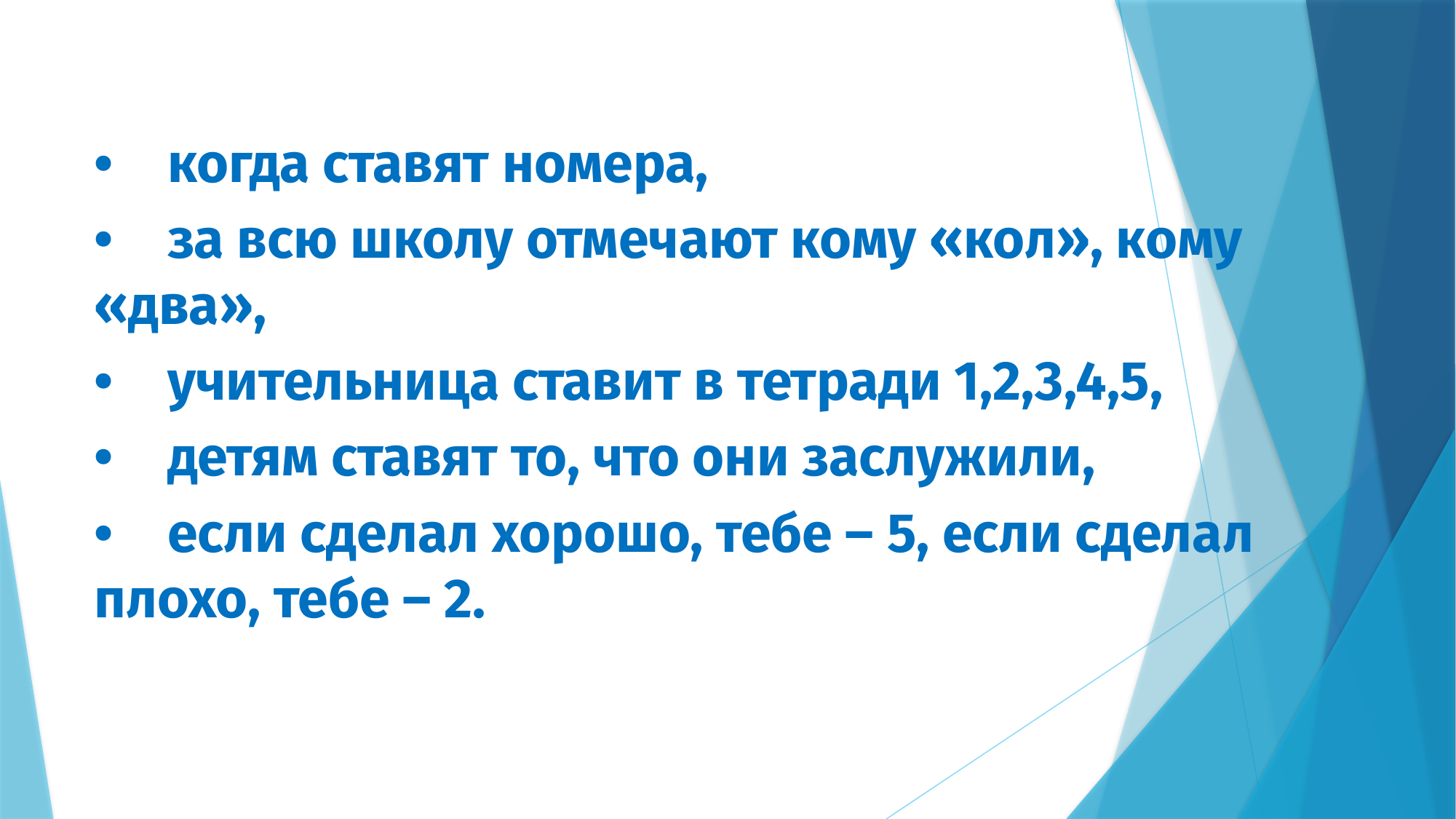

•	когда ставят номера,
•	за всю школу отмечают кому «кол», кому «два»,
•	учительница ставит в тетради 1,2,3,4,5,
•	детям ставят то, что они заслужили,
•	если сделал хорошо, тебе – 5, если сделал плохо, тебе – 2.